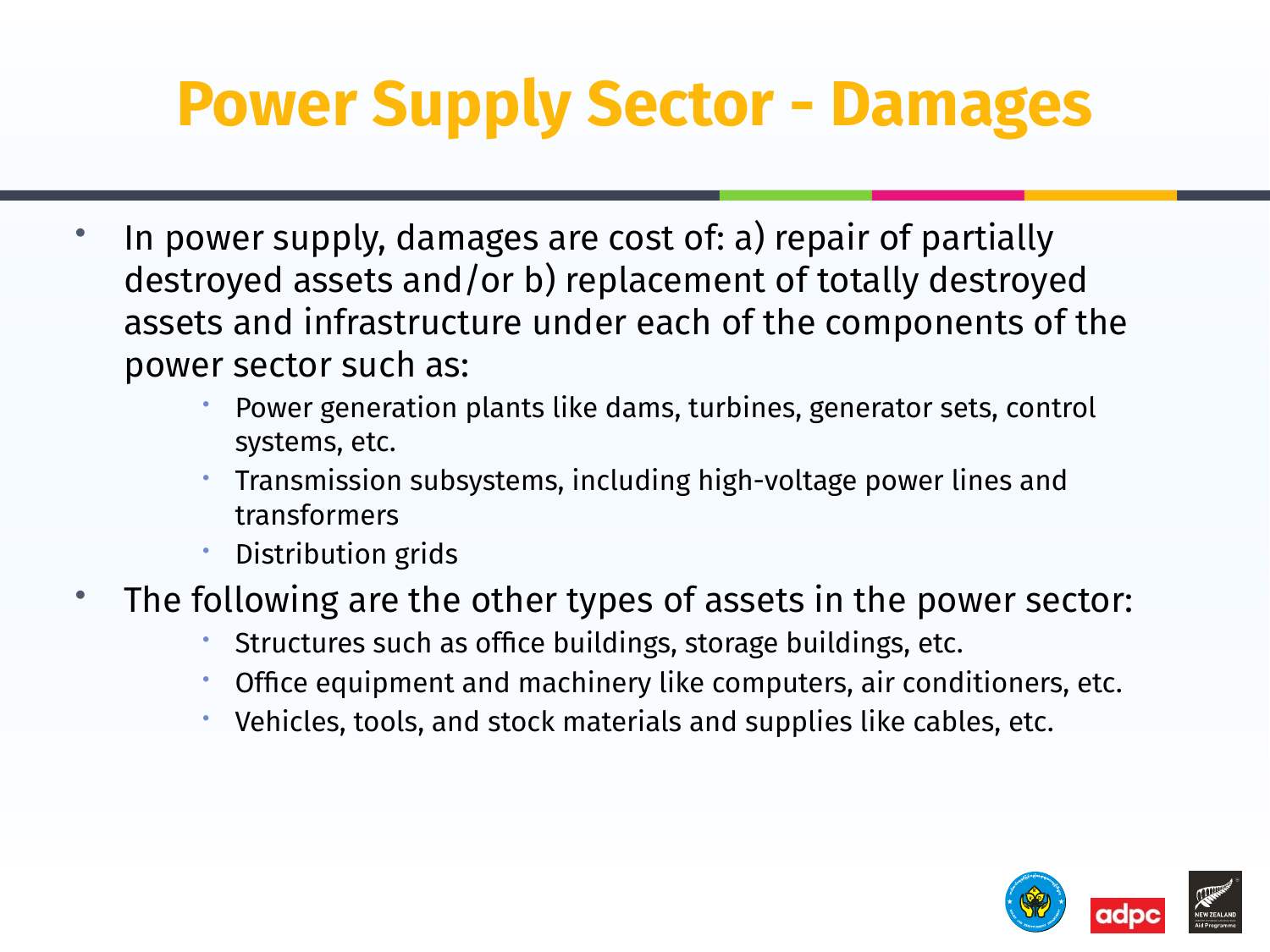

# Power Supply Sector - Damages
In power supply, damages are cost of: a) repair of partially destroyed assets and/or b) replacement of totally destroyed assets and infrastructure under each of the components of the power sector such as:
Power generation plants like dams, turbines, generator sets, control systems, etc.
Transmission subsystems, including high-voltage power lines and transformers
Distribution grids
The following are the other types of assets in the power sector:
Structures such as office buildings, storage buildings, etc.
Office equipment and machinery like computers, air conditioners, etc.
Vehicles, tools, and stock materials and supplies like cables, etc.